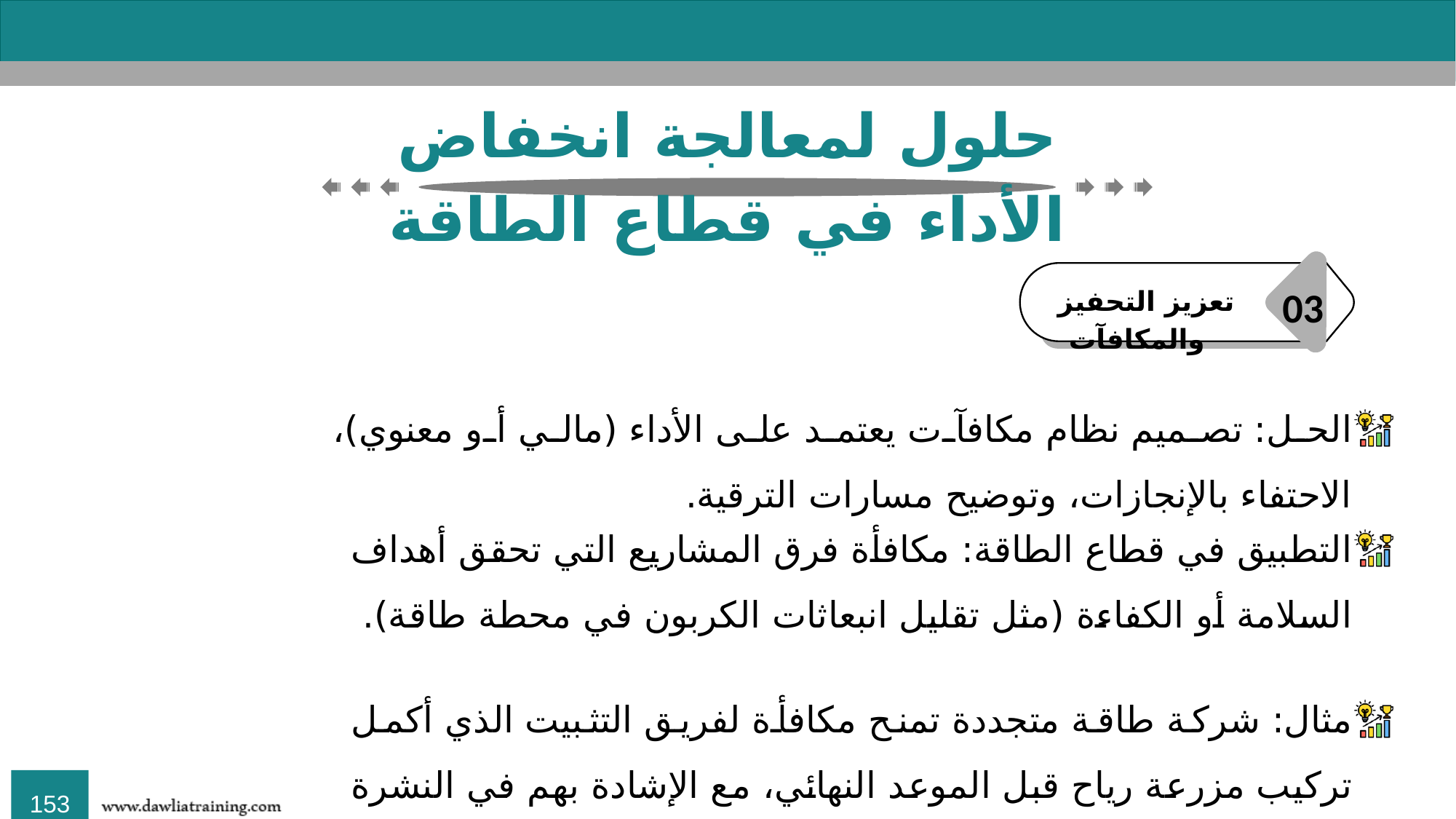

حلول لمعالجة انخفاض الأداء في قطاع الطاقة

تعزيز التحفيز والمكافآت
03
الحل: تصميم نظام مكافآت يعتمد على الأداء (مالي أو معنوي)، الاحتفاء بالإنجازات، وتوضيح مسارات الترقية.
التطبيق في قطاع الطاقة: مكافأة فرق المشاريع التي تحقق أهداف السلامة أو الكفاءة (مثل تقليل انبعاثات الكربون في محطة طاقة).
مثال: شركة طاقة متجددة تمنح مكافأة لفريق التثبيت الذي أكمل تركيب مزرعة رياح قبل الموعد النهائي، مع الإشادة بهم في النشرة الداخلية.